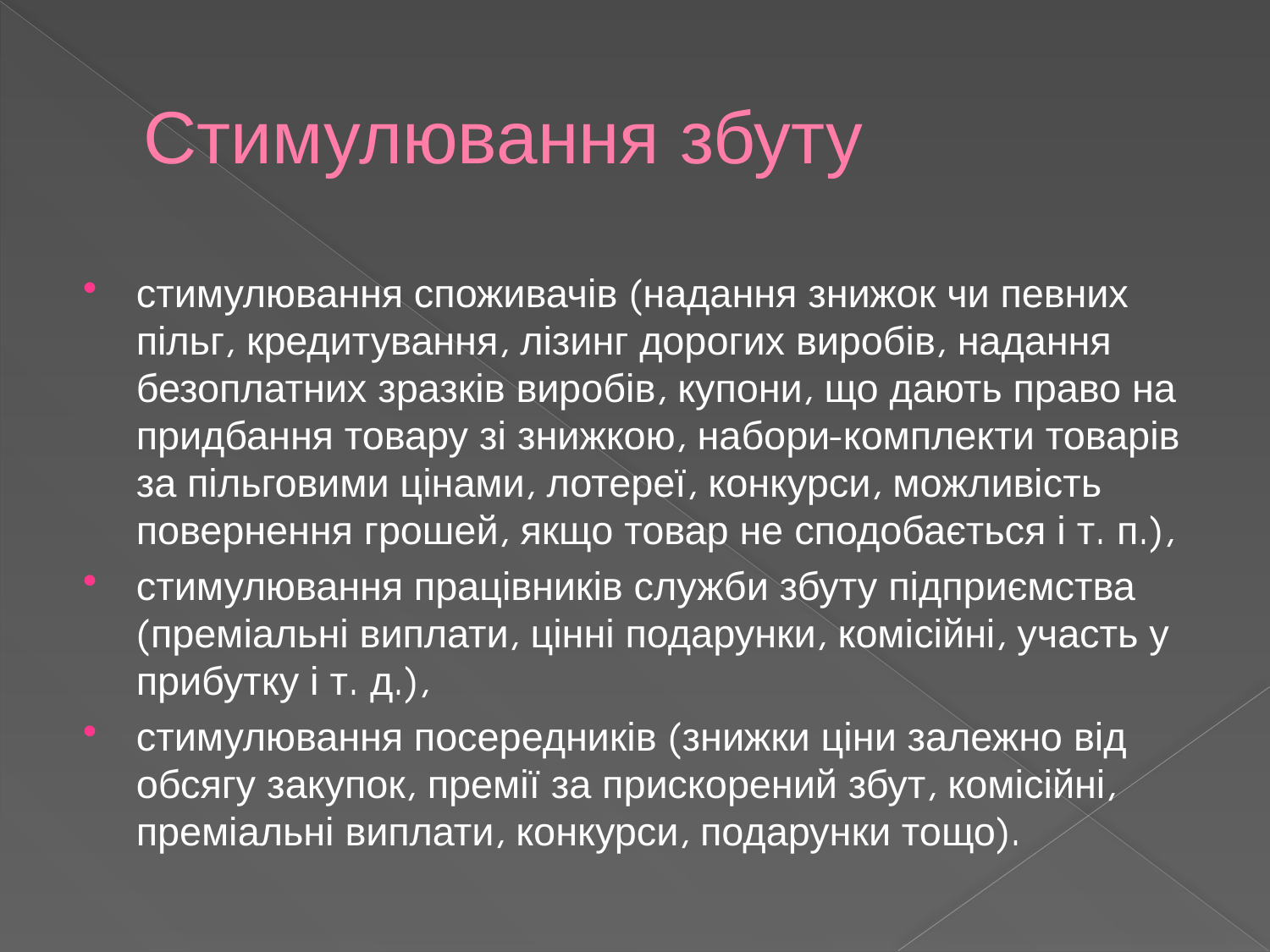

# Стимулювання збуту
стимулювання споживачів (надання знижок чи певних пільг, кредитування, лізинг дорогих виробів, надання безоплатних зразків виробів, купони, що дають право на придбання товару зі знижкою, набори-комплекти товарів за пільговими цінами, лотереї, конкурси, можливість повернення грошей, якщо товар не сподобається і т. п.),
стимулювання працівників служби збуту підприємства (преміальні виплати, цінні подарунки, комісійні, участь у прибутку і т. д.),
стимулювання посередників (знижки ціни залежно від обсягу закупок, премії за прискорений збут, комісійні, преміальні виплати, конкурси, подарунки тощо).